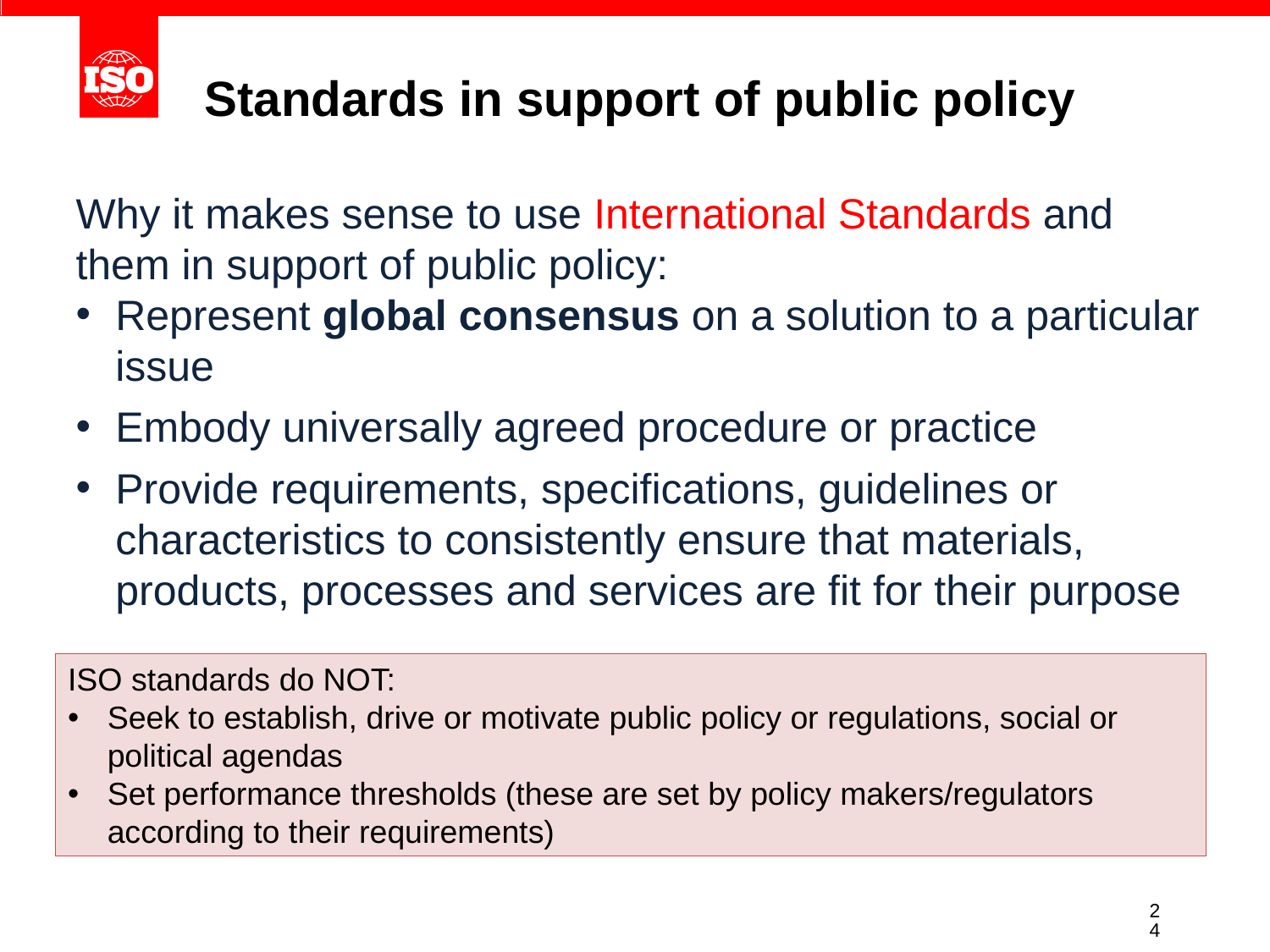

# Standards in support of public policy
Why it makes sense to use International Standards and them in support of public policy:
Represent global consensus on a solution to a particular issue
Embody universally agreed procedure or practice
Provide requirements, specifications, guidelines or characteristics to consistently ensure that materials, products, processes and services are fit for their purpose

ISO standards do NOT:
Seek to establish, drive or motivate public policy or regulations, social or political agendas
Set performance thresholds (these are set by policy makers/regulators according to their requirements)
24